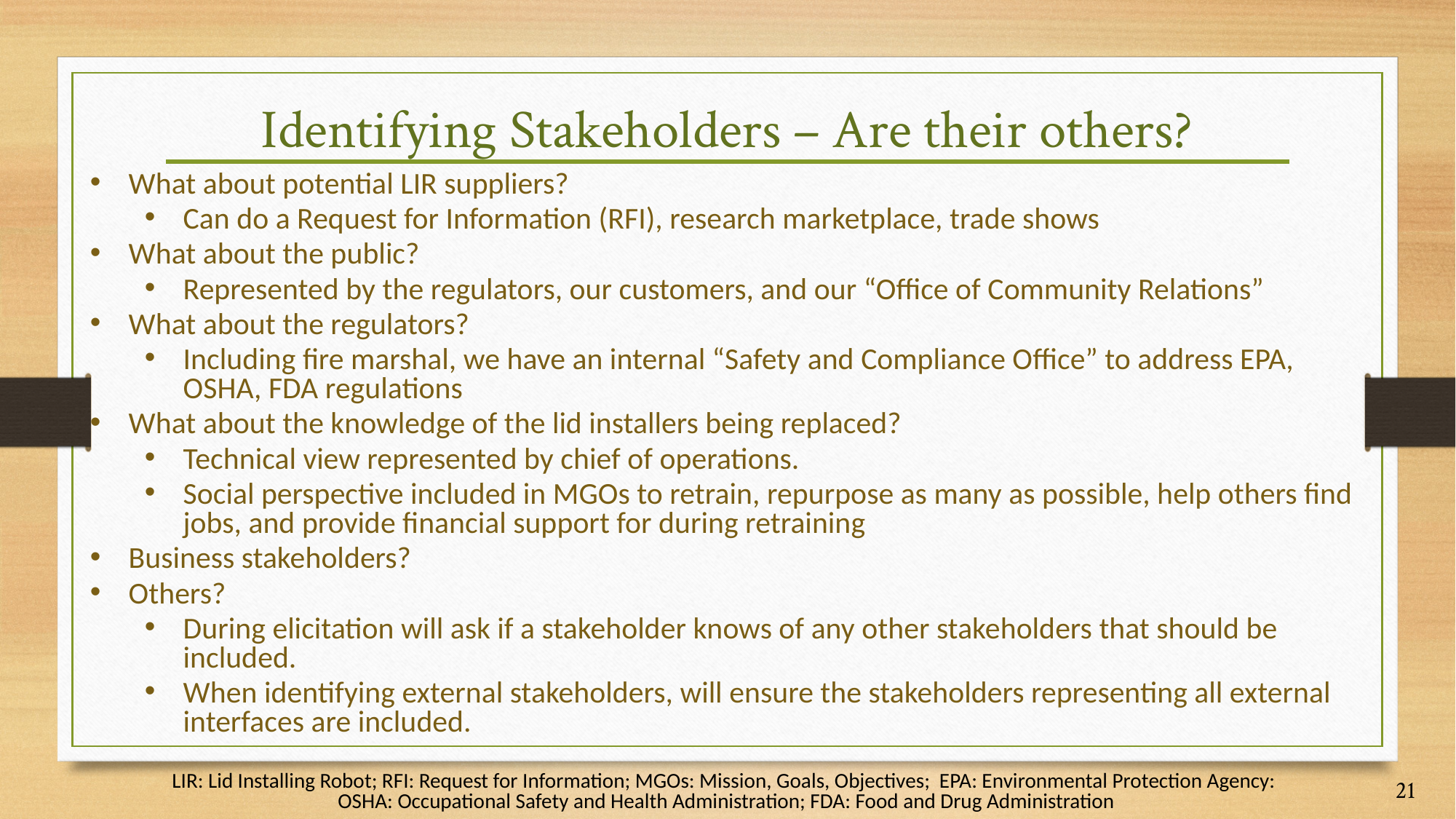

# Identifying Stakeholders – Are their others?
What about potential LIR suppliers?
Can do a Request for Information (RFI), research marketplace, trade shows
What about the public?
Represented by the regulators, our customers, and our “Office of Community Relations”
What about the regulators?
Including fire marshal, we have an internal “Safety and Compliance Office” to address EPA, OSHA, FDA regulations
What about the knowledge of the lid installers being replaced?
Technical view represented by chief of operations.
Social perspective included in MGOs to retrain, repurpose as many as possible, help others find jobs, and provide financial support for during retraining
Business stakeholders?
Others?
During elicitation will ask if a stakeholder knows of any other stakeholders that should be included.
When identifying external stakeholders, will ensure the stakeholders representing all external interfaces are included.
LIR: Lid Installing Robot; RFI: Request for Information; MGOs: Mission, Goals, Objectives;  EPA: Environmental Protection Agency:  OSHA: Occupational Safety and Health Administration; FDA: Food and Drug Administration
21